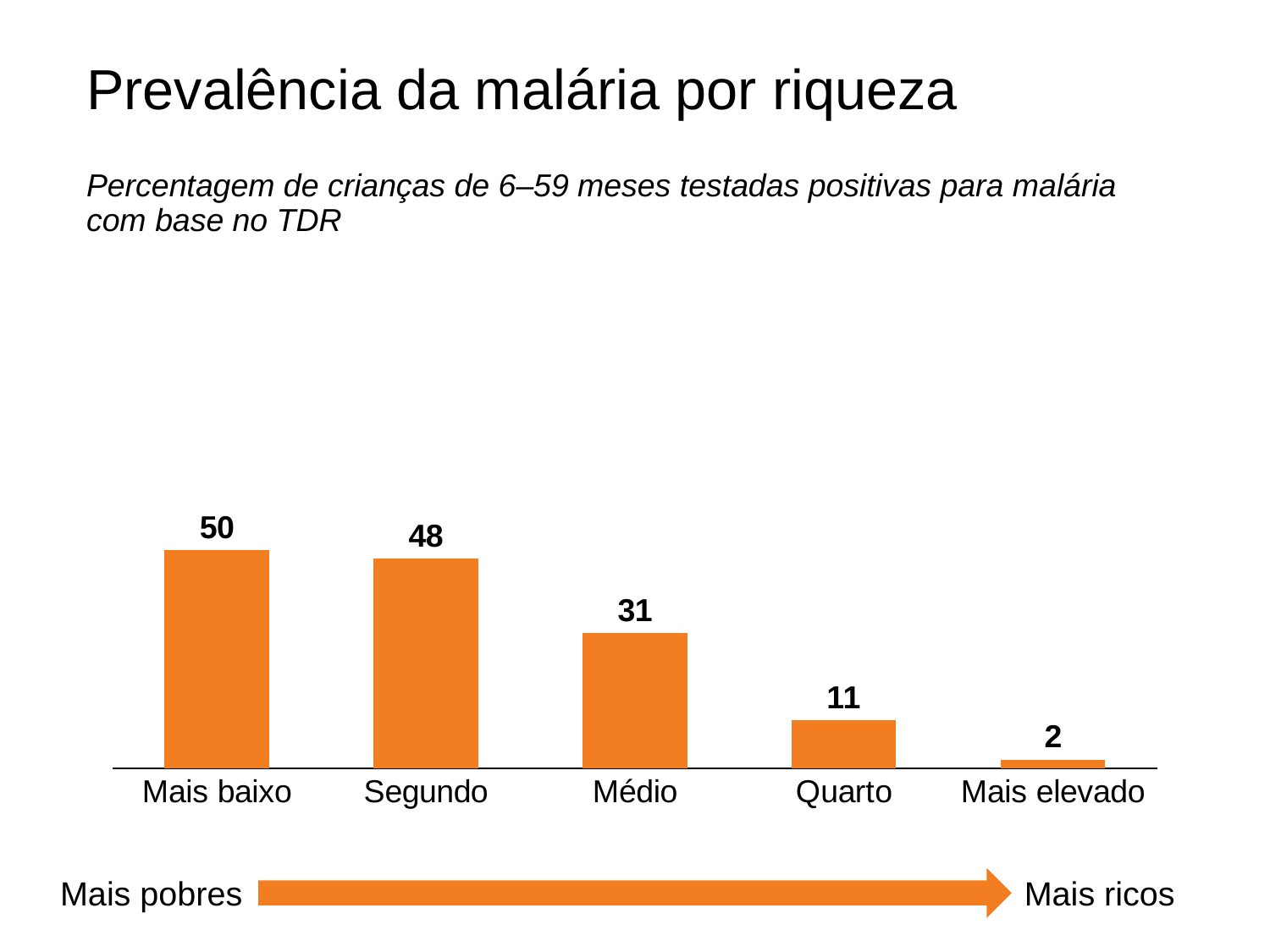

Prevalência da malária por riqueza
Percentagem de crianças de 6–59 meses testadas positivas para malária com base no TDR

### Chart

| Category | Mais baixo |
|---|---|
| Mais baixo | 50.0 |
| Segundo | 48.0 |
| Médio | 31.0 |
| Quarto | 11.0 |
| Mais elevado | 2.0 |
Mais pobres
Mais ricos